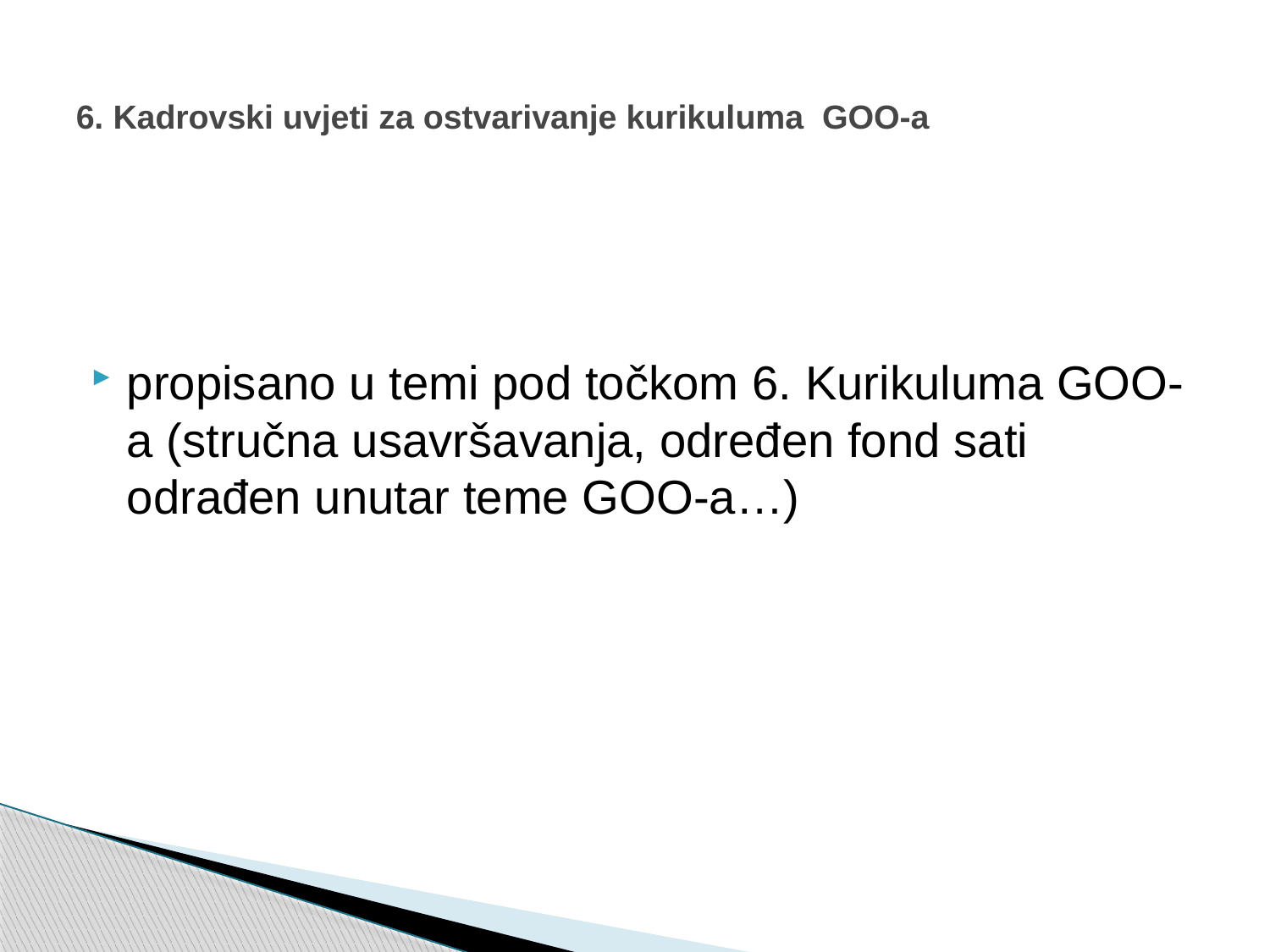

# 6. Kadrovski uvjeti za ostvarivanje kurikuluma  GOO-a
propisano u temi pod točkom 6. Kurikuluma GOO-a (stručna usavršavanja, određen fond sati odrađen unutar teme GOO-a…)